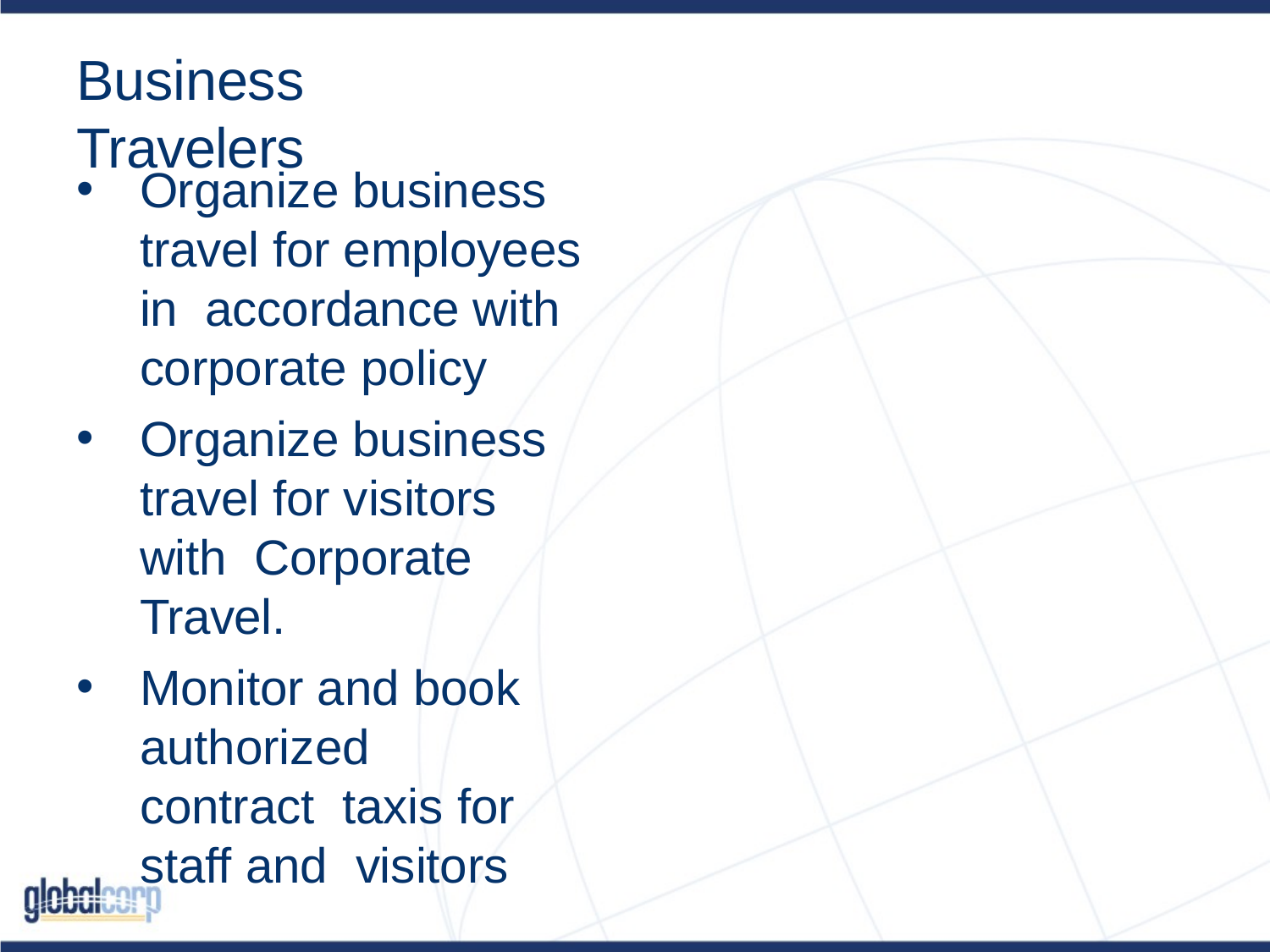

# Business Travelers
Organize business  travel for employees in  accordance with  corporate policy
Organize business  travel for visitors with  Corporate Travel.
Monitor and book  authorized contract  taxis for staff and  visitors